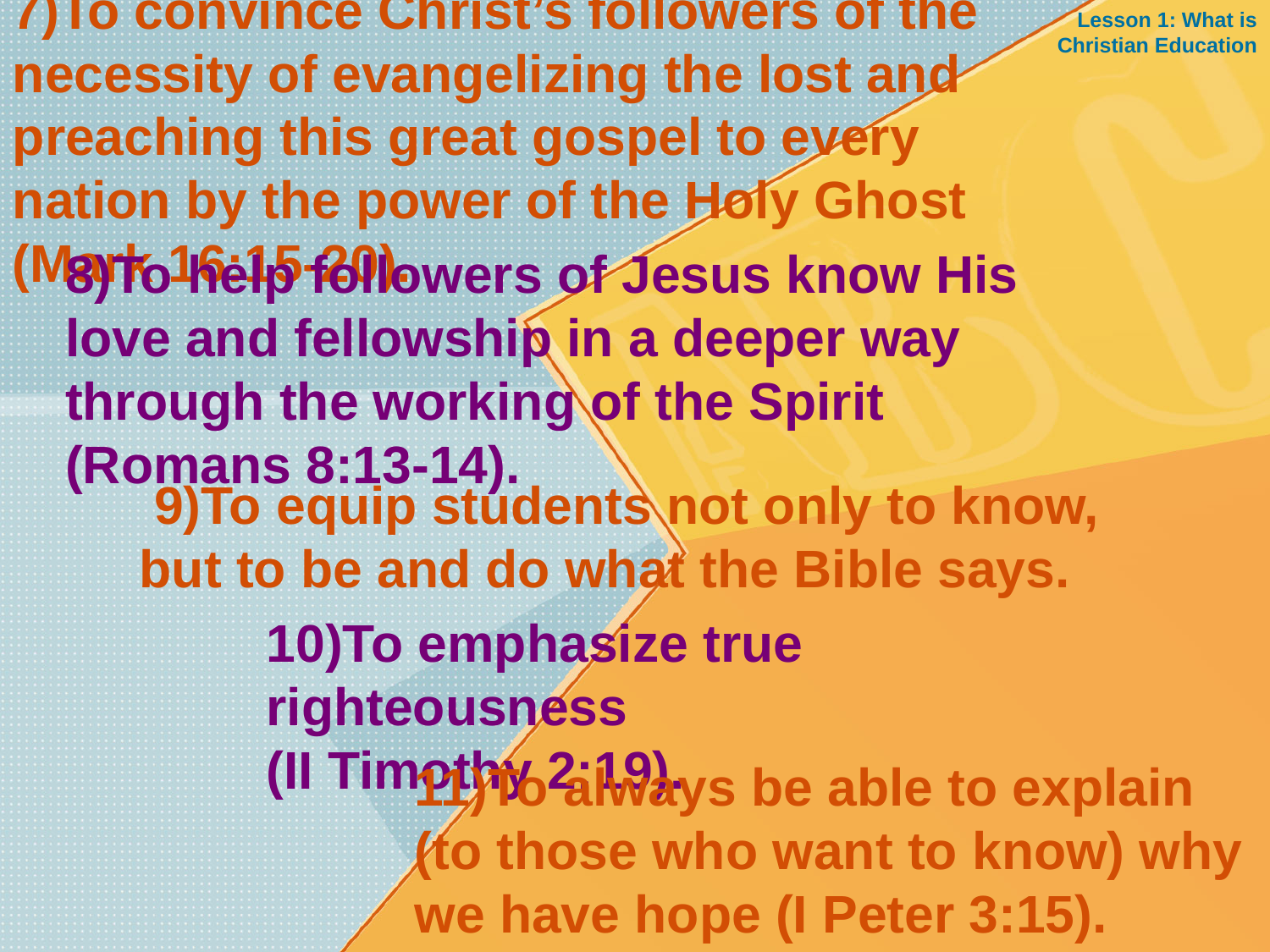

7)To convince Christ’s followers of the necessity of evangelizing the lost and preaching this great gospel to every nation by the power of the Holy Ghost (Mark 16:15-20).
Lesson 1: What is Christian Education
8)To help followers of Jesus know His love and fellowship in a deeper way through the working of the Spirit  (Romans 8:13-14).
 9)To equip students not only to know, but to be and do what the Bible says.
10)To emphasize true righteousness
(II Timothy 2:19).
11)To always be able to explain (to those who want to know) why we have hope (I Peter 3:15).